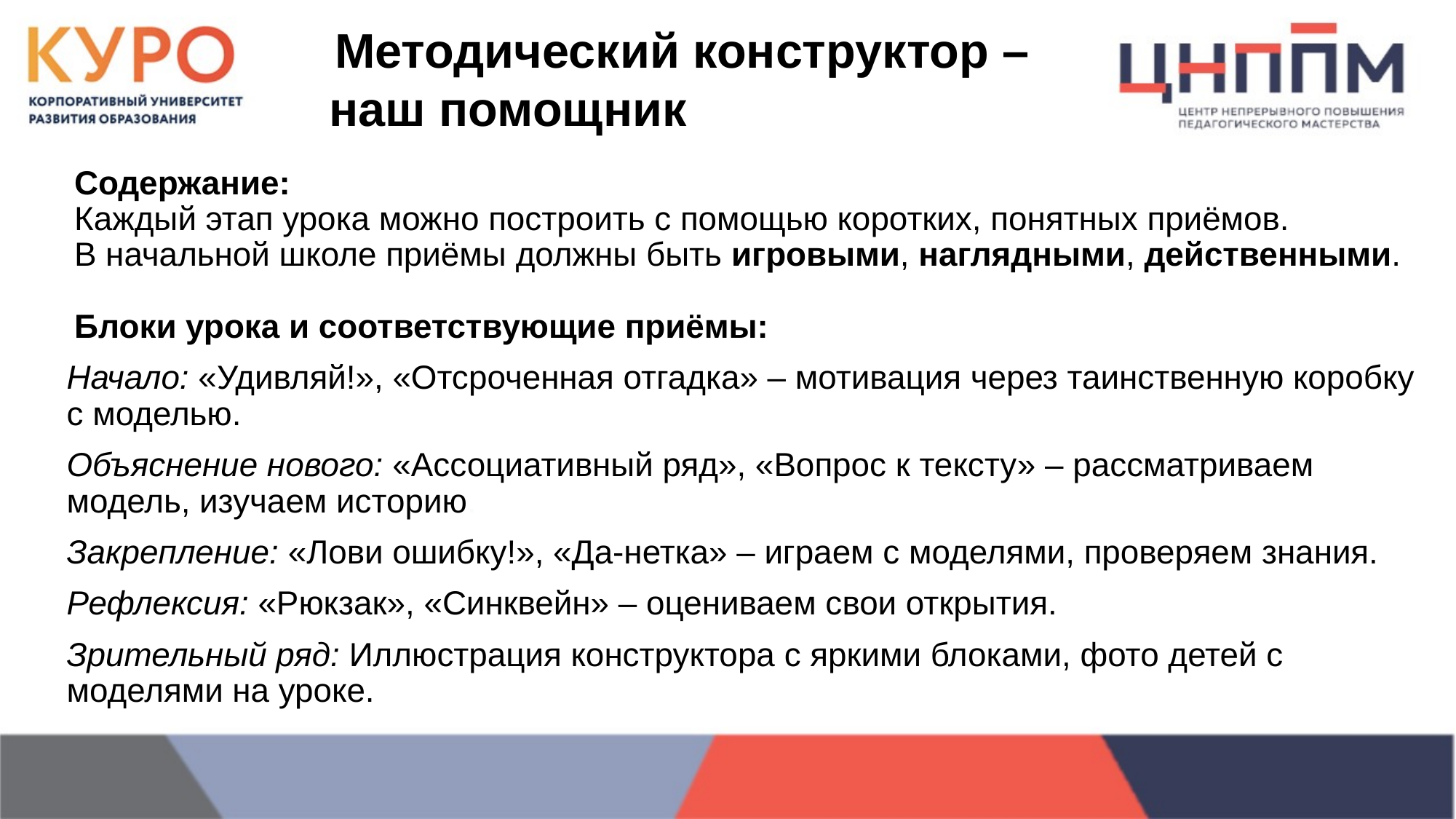

Методический конструктор – наш помощник
Содержание:
Каждый этап урока можно построить с помощью коротких, понятных приёмов.
В начальной школе приёмы должны быть игровыми, наглядными, действенными.
Блоки урока и соответствующие приёмы:
Начало: «Удивляй!», «Отсроченная отгадка» – мотивация через таинственную коробку с моделью.
Объяснение нового: «Ассоциативный ряд», «Вопрос к тексту» – рассматриваем модель, изучаем историю.
Закрепление: «Лови ошибку!», «Да-нетка» – играем с моделями, проверяем знания.
Рефлексия: «Рюкзак», «Синквейн» – оцениваем свои открытия.
Зрительный ряд: Иллюстрация конструктора с яркими блоками, фото детей с моделями на уроке.